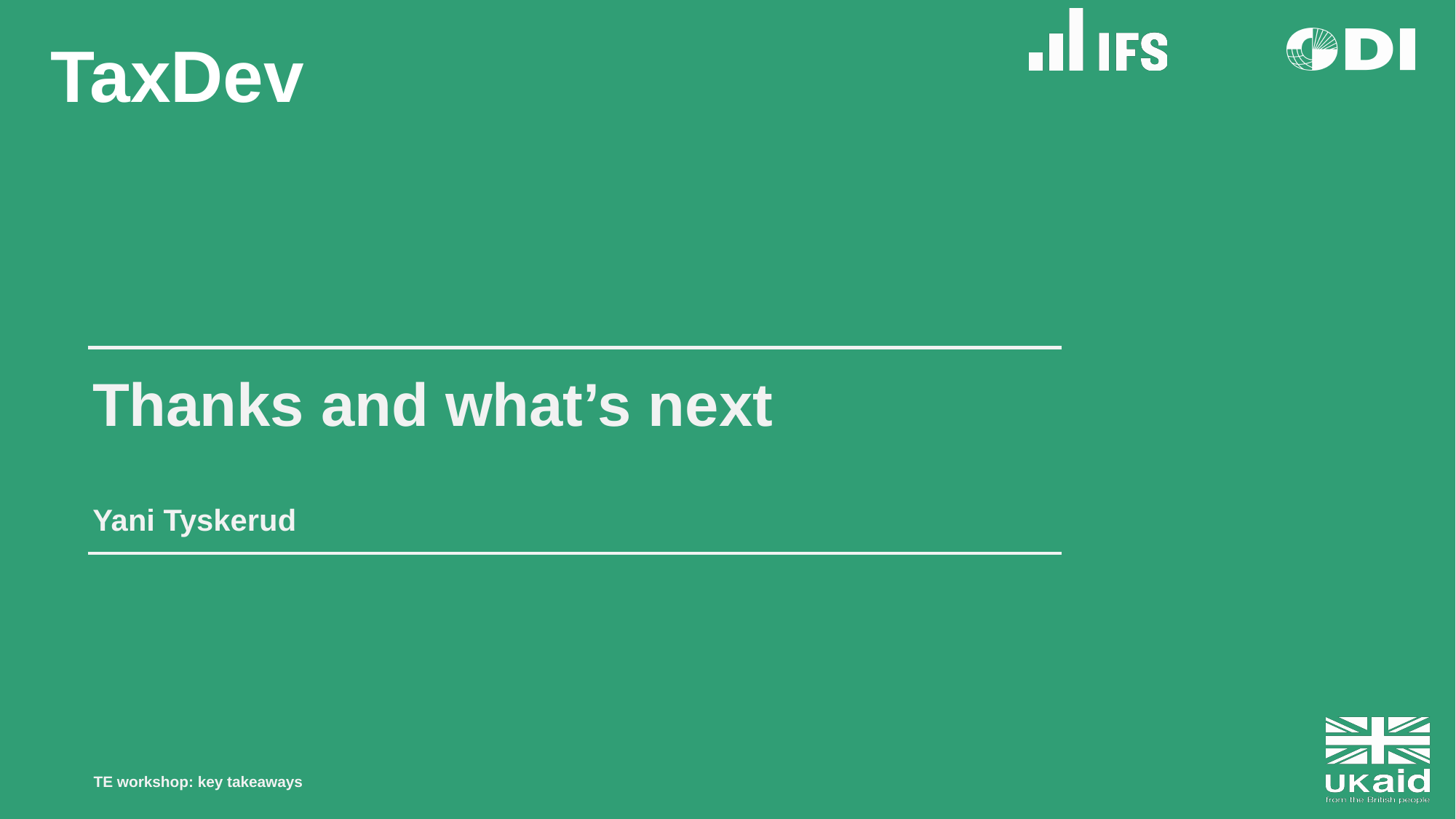

# Thanks and what’s next Yani Tyskerud
TE workshop: key takeaways